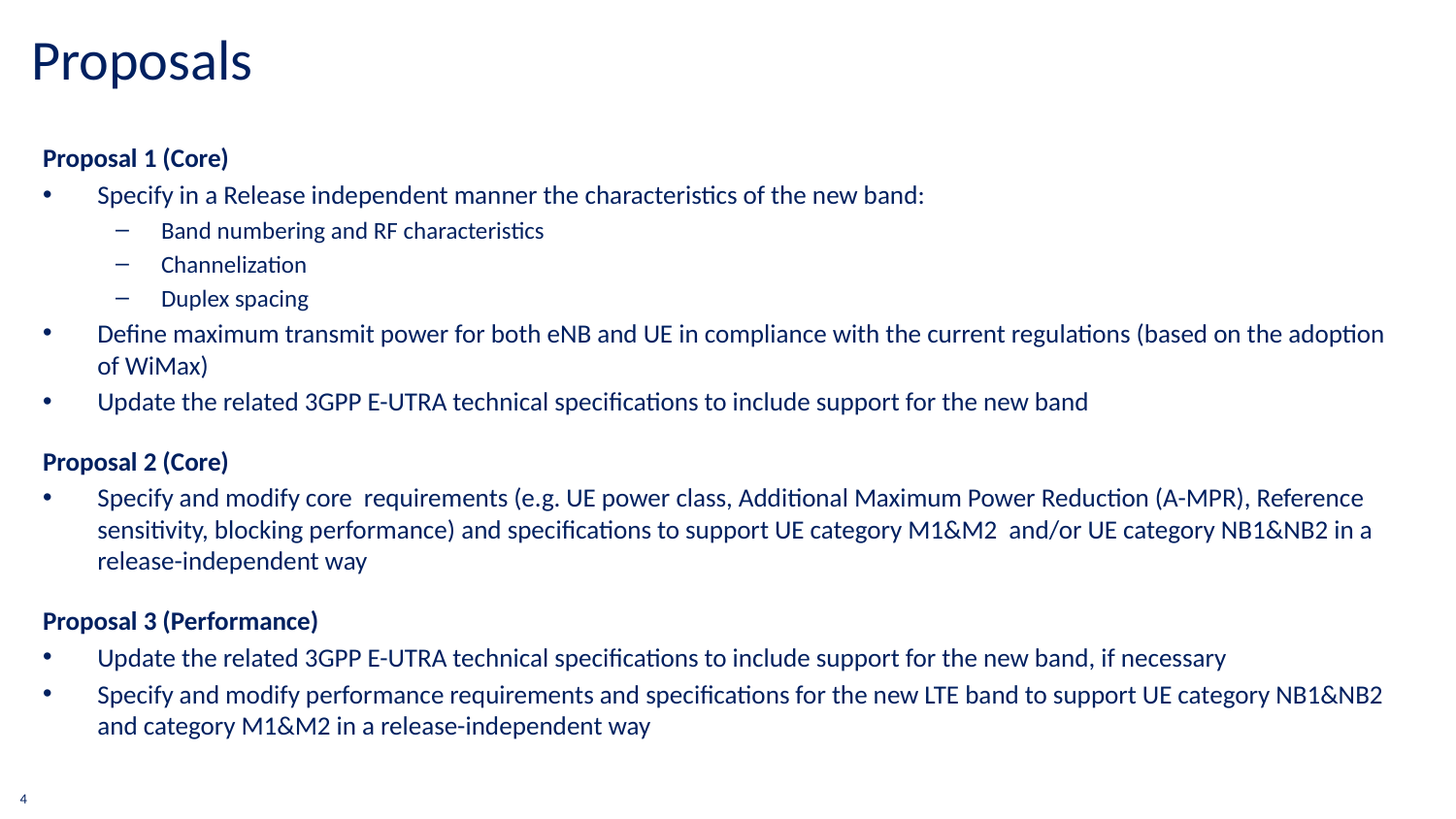

Proposals
Proposal 1 (Core)
Specify in a Release independent manner the characteristics of the new band:
Band numbering and RF characteristics
Channelization
Duplex spacing
Define maximum transmit power for both eNB and UE in compliance with the current regulations (based on the adoption of WiMax)
Update the related 3GPP E-UTRA technical specifications to include support for the new band

Proposal 2 (Core)
Specify and modify core  requirements (e.g. UE power class, Additional Maximum Power Reduction (A-MPR), Reference sensitivity, blocking performance) and specifications to support UE category M1&M2  and/or UE category NB1&NB2 in a release-independent way

Proposal 3 (Performance)
Update the related 3GPP E-UTRA technical specifications to include support for the new band, if necessary
Specify and modify performance requirements and specifications for the new LTE band to support UE category NB1&NB2 and category M1&M2 in a release-independent way